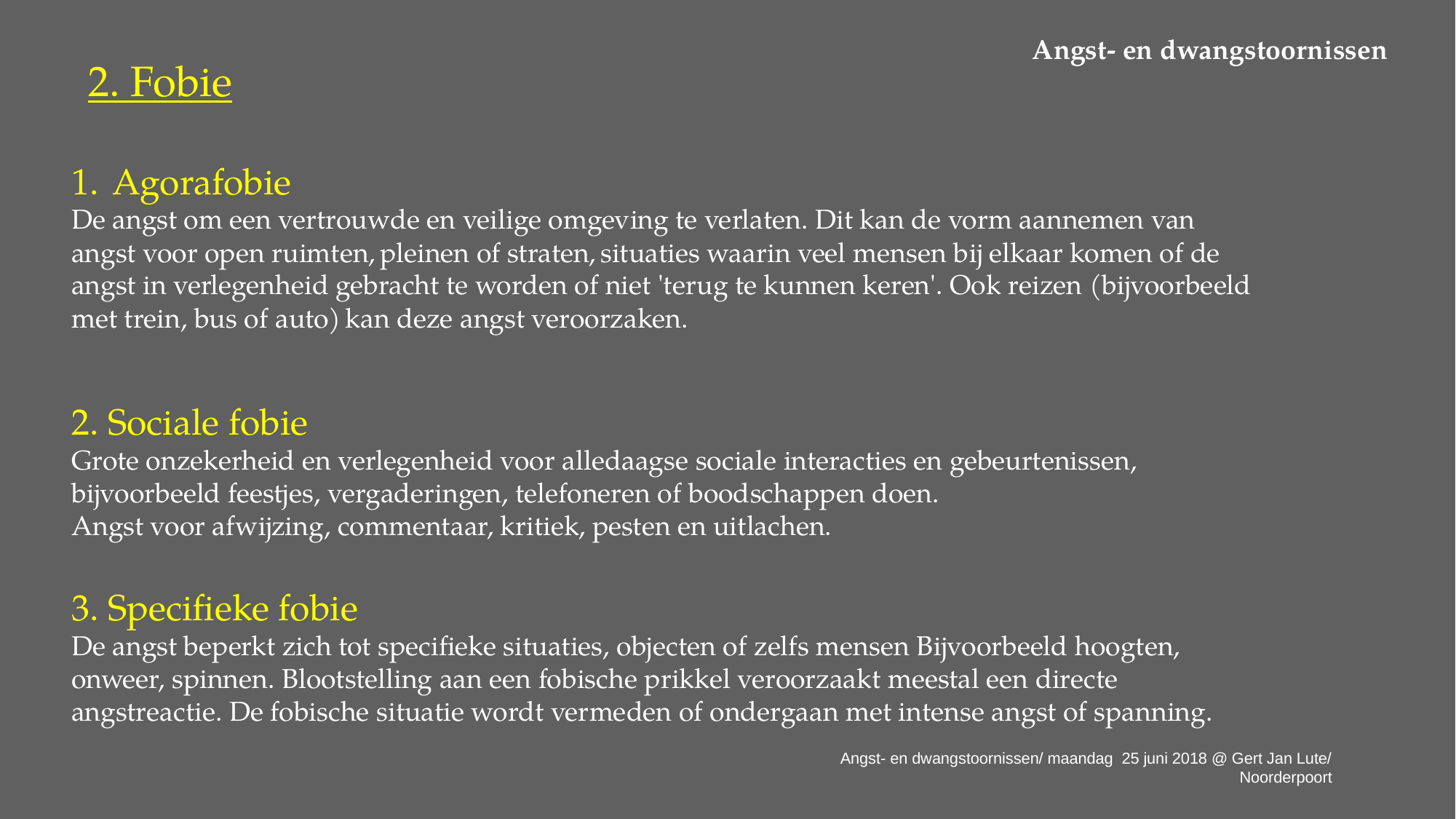

Angst- en dwangstoornissen
2. Fobie
Agorafobie
De angst om een vertrouwde en veilige omgeving te verlaten. Dit kan de vorm aannemen van angst voor open ruimten, pleinen of straten, situaties waarin veel mensen bij elkaar komen of de angst in verlegenheid gebracht te worden of niet 'terug te kunnen keren'. Ook reizen (bijvoorbeeld met trein, bus of auto) kan deze angst veroorzaken.

2. Sociale fobie
Grote onzekerheid en verlegenheid voor alledaagse sociale interacties en gebeurtenissen, bijvoorbeeld feestjes, vergaderingen, telefoneren of boodschappen doen.
Angst voor afwijzing, commentaar, kritiek, pesten en uitlachen.

3. Specifieke fobie
De angst beperkt zich tot specifieke situaties, objecten of zelfs mensen Bijvoorbeeld hoogten, onweer, spinnen. Blootstelling aan een fobische prikkel veroorzaakt meestal een directe angstreactie. De fobische situatie wordt vermeden of ondergaan met intense angst of spanning.

Angst- en dwangstoornissen/ maandag  25 juni 2018 @ Gert Jan Lute/ Noorderpoort